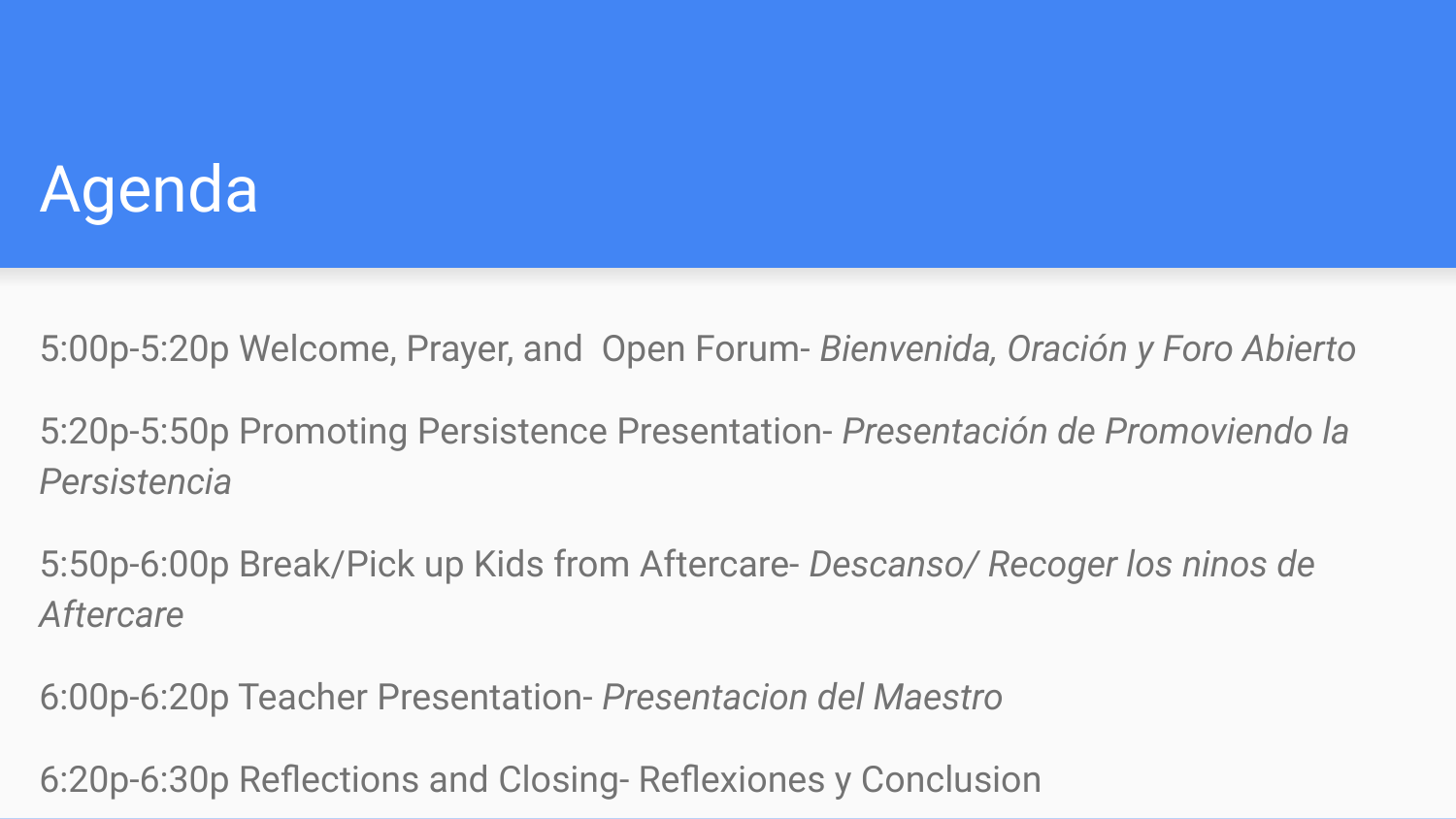

# Agenda
5:00p-5:20p Welcome, Prayer, and  Open Forum- Bienvenida, Oración y Foro Abierto
5:20p-5:50p Promoting Persistence Presentation- Presentación de Promoviendo la Persistencia
5:50p-6:00p Break/Pick up Kids from Aftercare- Descanso/ Recoger los ninos de Aftercare
6:00p-6:20p Teacher Presentation- Presentacion del Maestro
6:20p-6:30p Reflections and Closing- Reflexiones y Conclusion